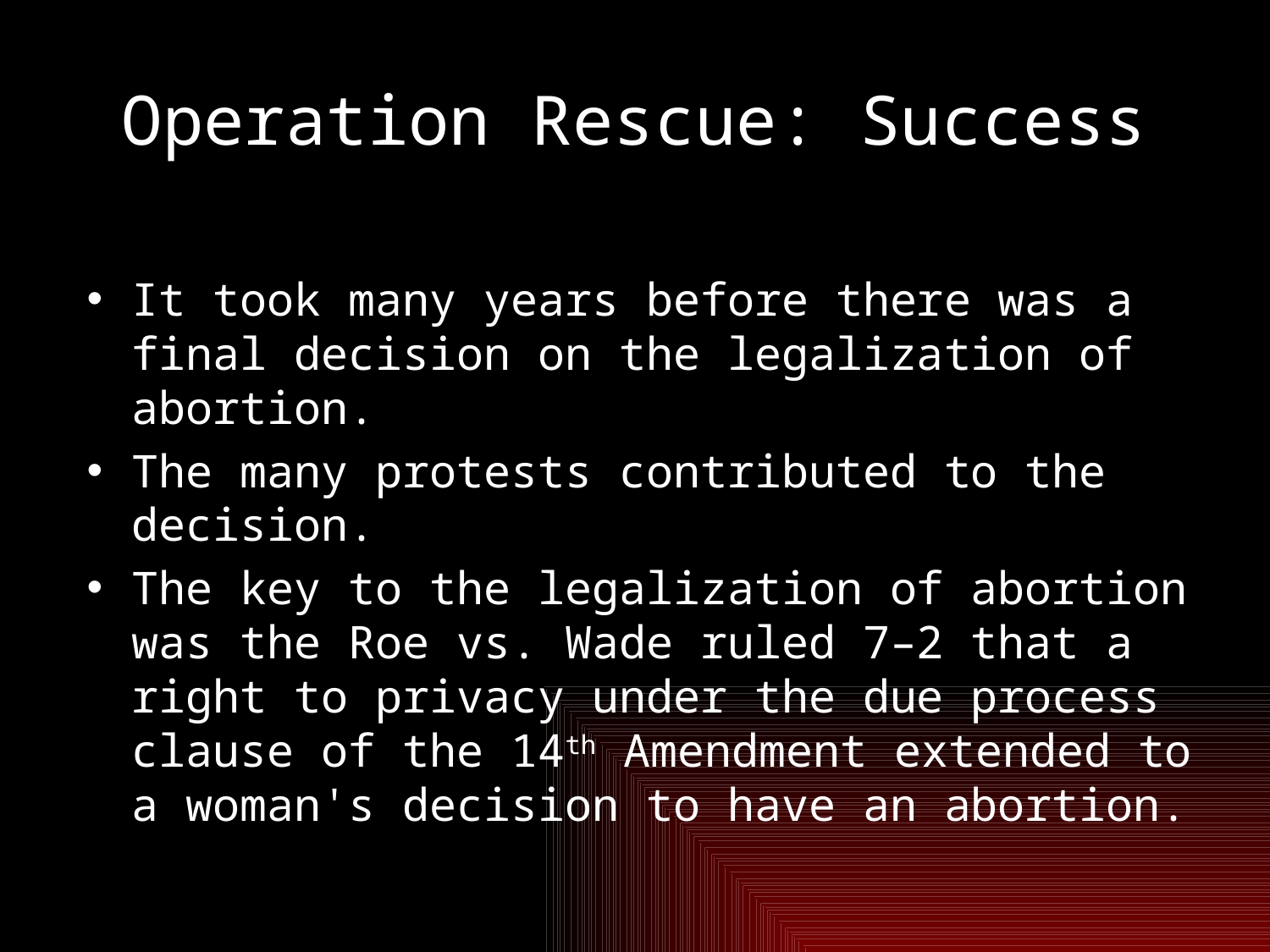

# Operation Rescue: Success
It took many years before there was a final decision on the legalization of abortion.
The many protests contributed to the decision.
The key to the legalization of abortion was the Roe vs. Wade ruled 7–2 that a right to privacy under the due process clause of the 14th Amendment extended to a woman's decision to have an abortion.